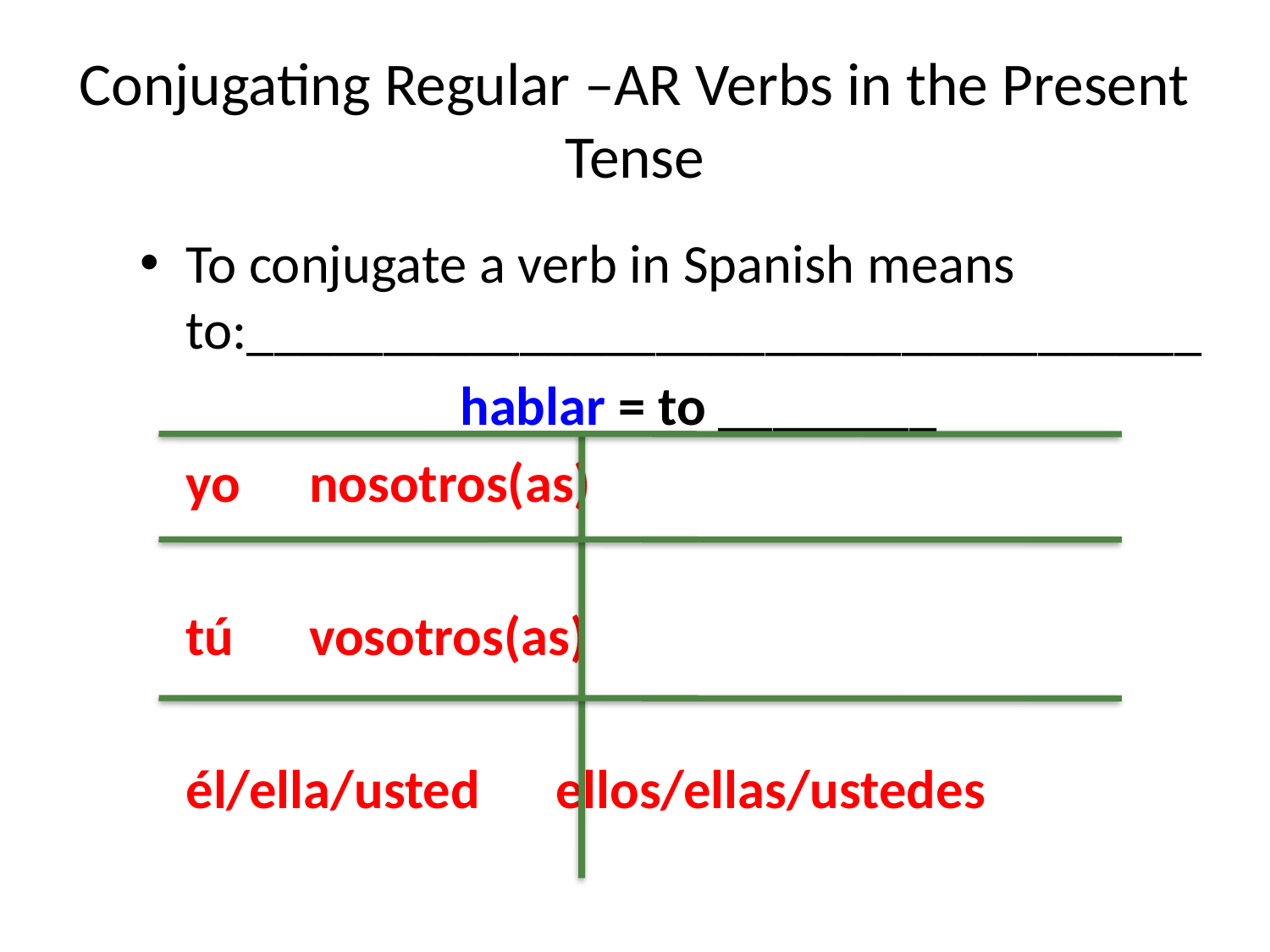

# Conjugating Regular –AR Verbs in the Present Tense
To conjugate a verb in Spanish means to:___________________________________
hablar = to ________
					yo					nosotros(as)

					tú					vosotros(as)

			él/ella/usted			ellos/ellas/ustedes